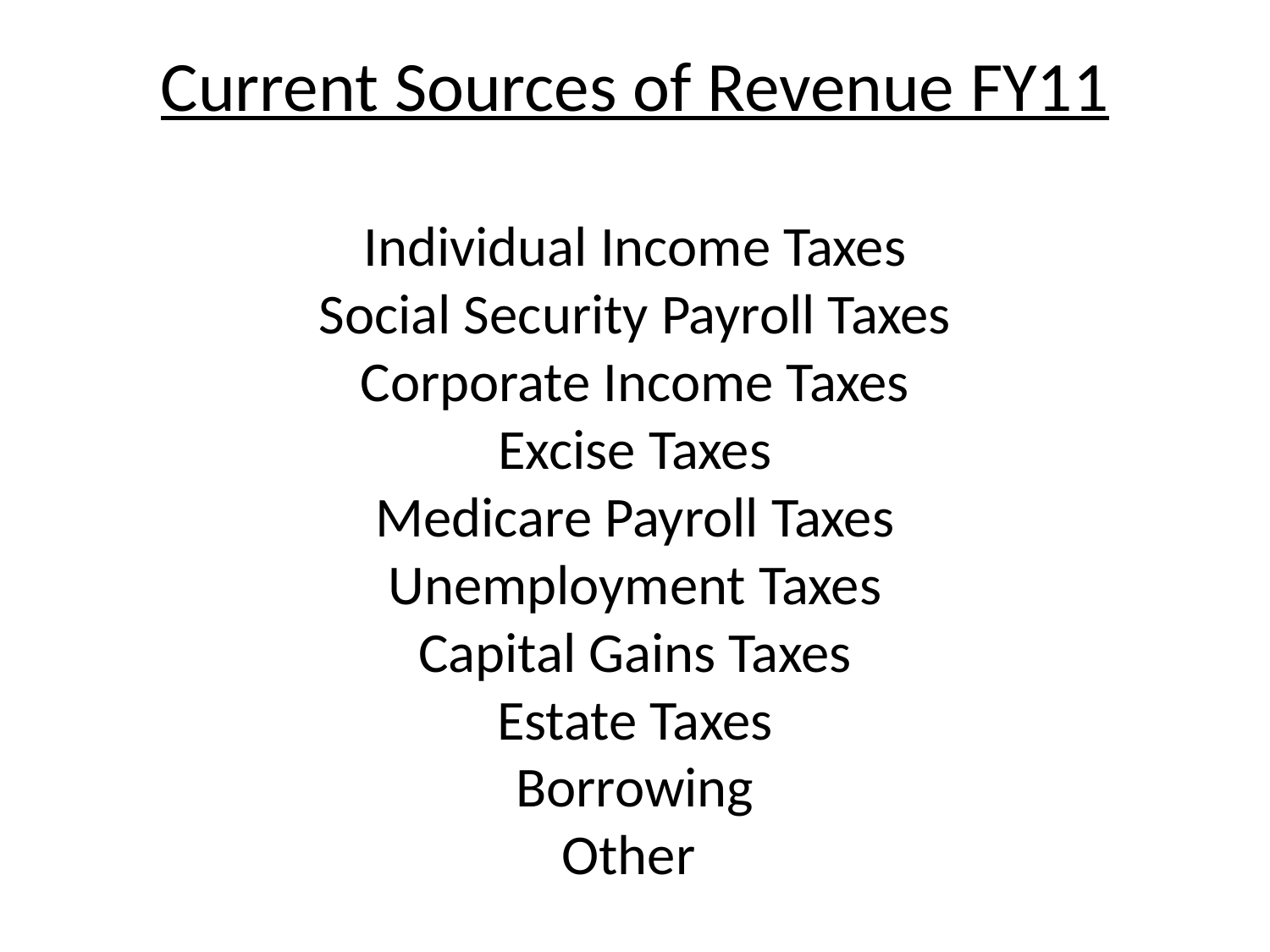

# Current Sources of Revenue FY11 Individual Income Taxes Social Security Payroll Taxes Corporate Income Taxes Excise Taxes Medicare Payroll Taxes Unemployment Taxes Capital Gains Taxes Estate Taxes Borrowing Other